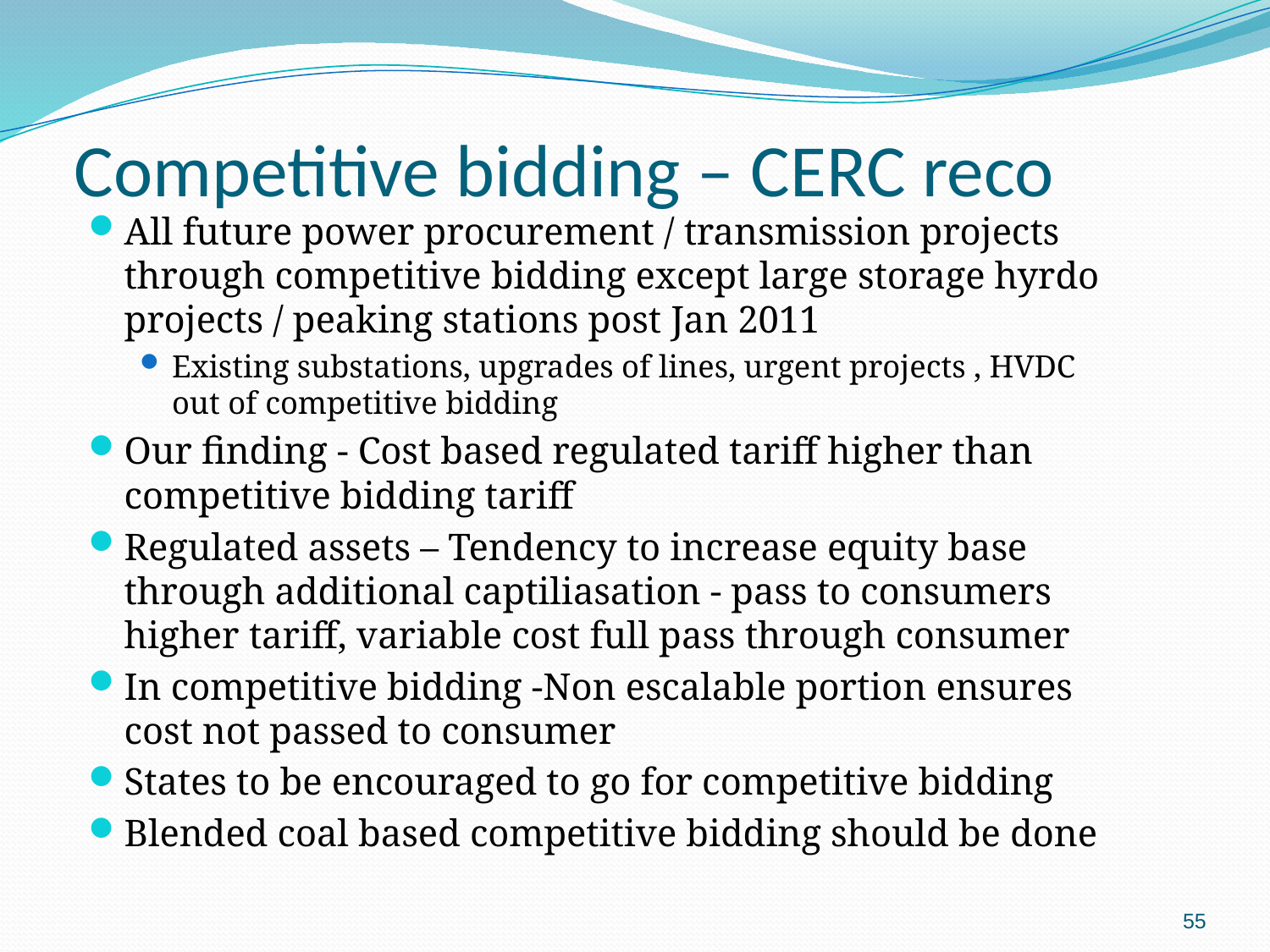

# Competitive bidding – CERC reco
All future power procurement / transmission projects through competitive bidding except large storage hyrdo projects / peaking stations post Jan 2011
Existing substations, upgrades of lines, urgent projects , HVDC out of competitive bidding
Our finding - Cost based regulated tariff higher than competitive bidding tariff
Regulated assets – Tendency to increase equity base through additional captiliasation - pass to consumers higher tariff, variable cost full pass through consumer
In competitive bidding -Non escalable portion ensures cost not passed to consumer
States to be encouraged to go for competitive bidding
Blended coal based competitive bidding should be done
55